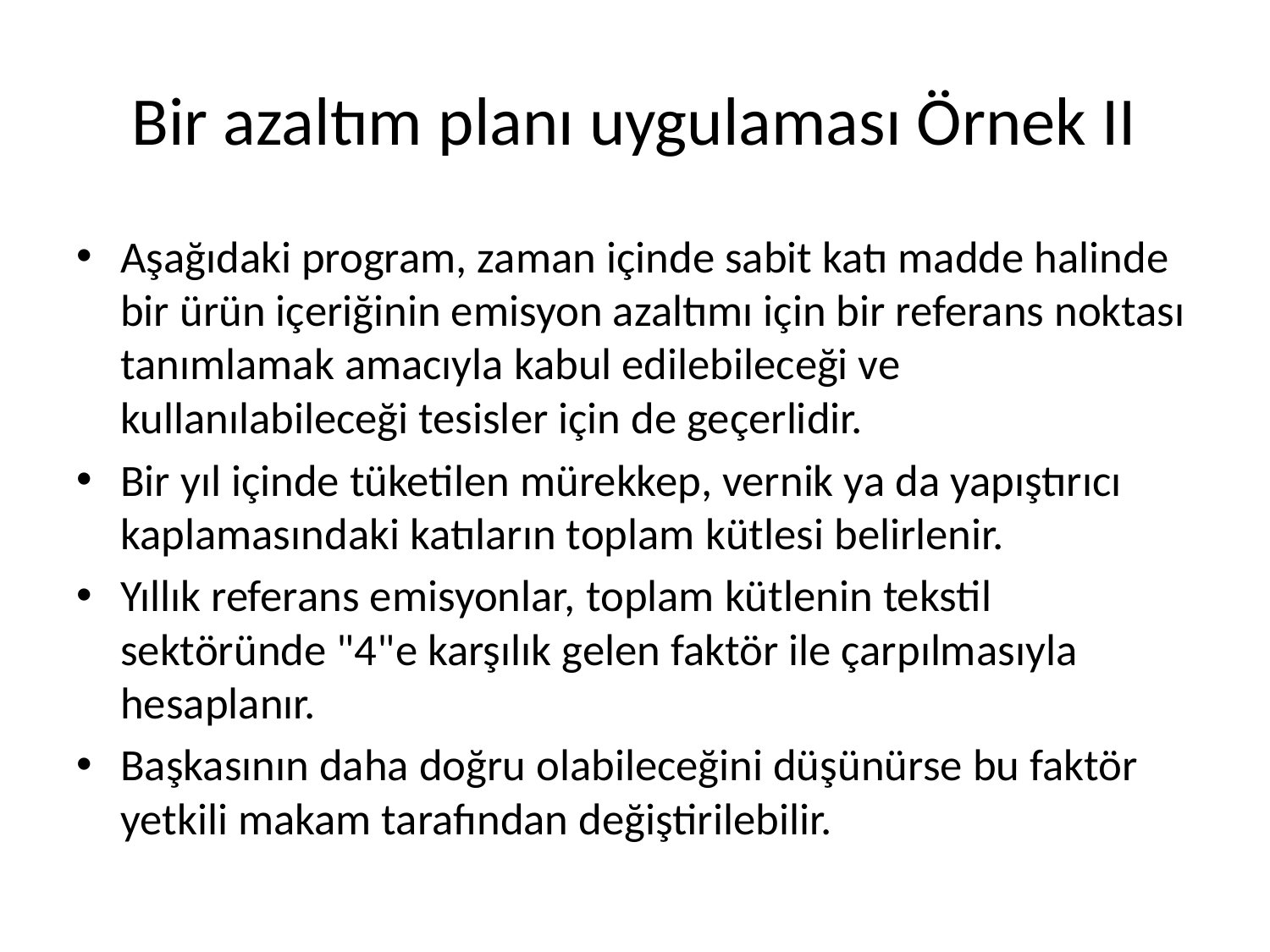

# Bir azaltım planı uygulaması Örnek II
Aşağıdaki program, zaman içinde sabit katı madde halinde bir ürün içeriğinin emisyon azaltımı için bir referans noktası tanımlamak amacıyla kabul edilebileceği ve kullanılabileceği tesisler için de geçerlidir.
Bir yıl içinde tüketilen mürekkep, vernik ya da yapıştırıcı kaplamasındaki katıların toplam kütlesi belirlenir.
Yıllık referans emisyonlar, toplam kütlenin tekstil sektöründe "4"e karşılık gelen faktör ile çarpılmasıyla hesaplanır.
Başkasının daha doğru olabileceğini düşünürse bu faktör yetkili makam tarafından değiştirilebilir.